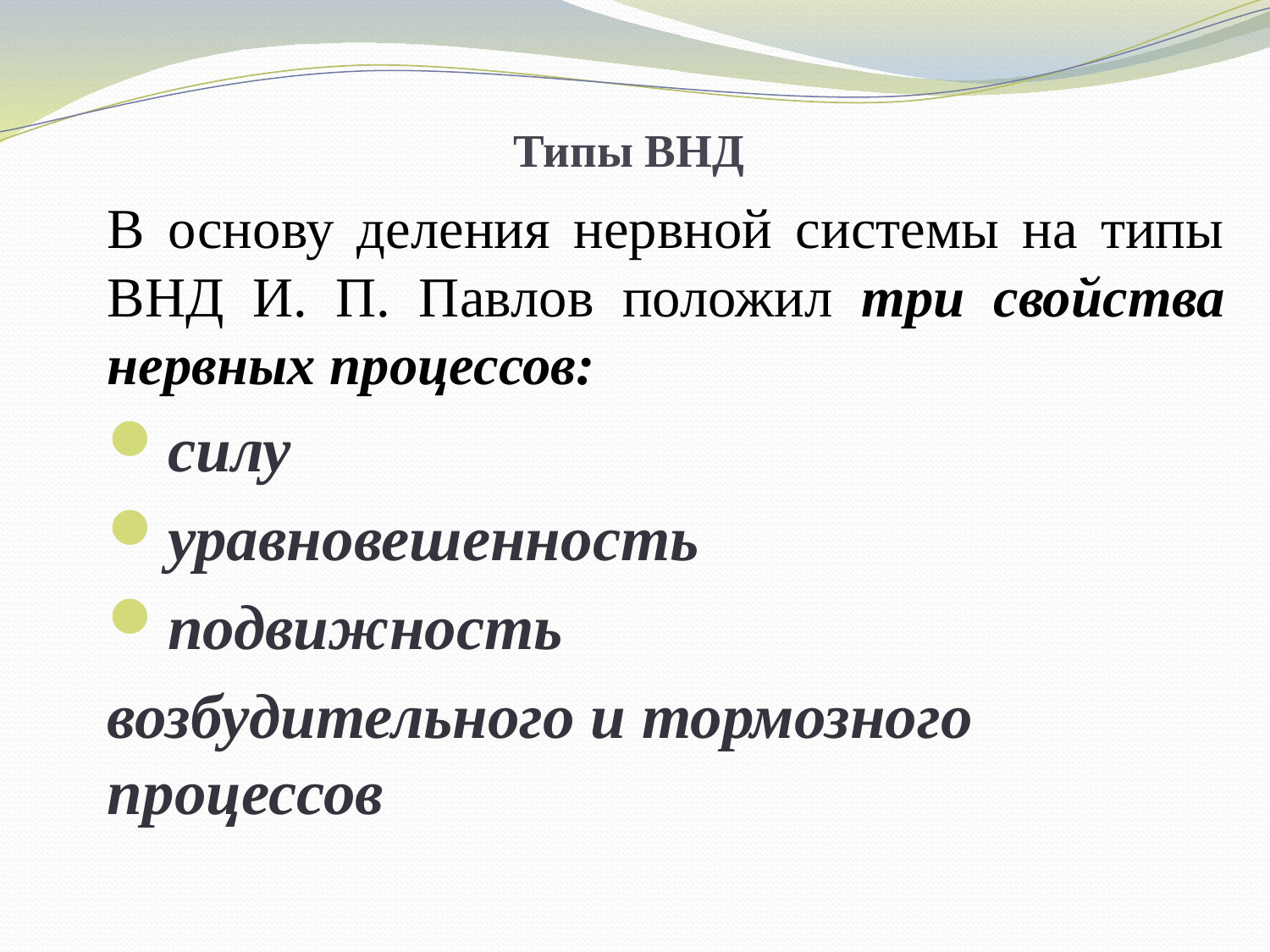

# Типы ВНД
В основу деления нервной системы на типы ВНД И. П. Павлов положил три свойства нервных процессов:
силу
уравновешенность
подвижность
возбудительного и тормозного процессов